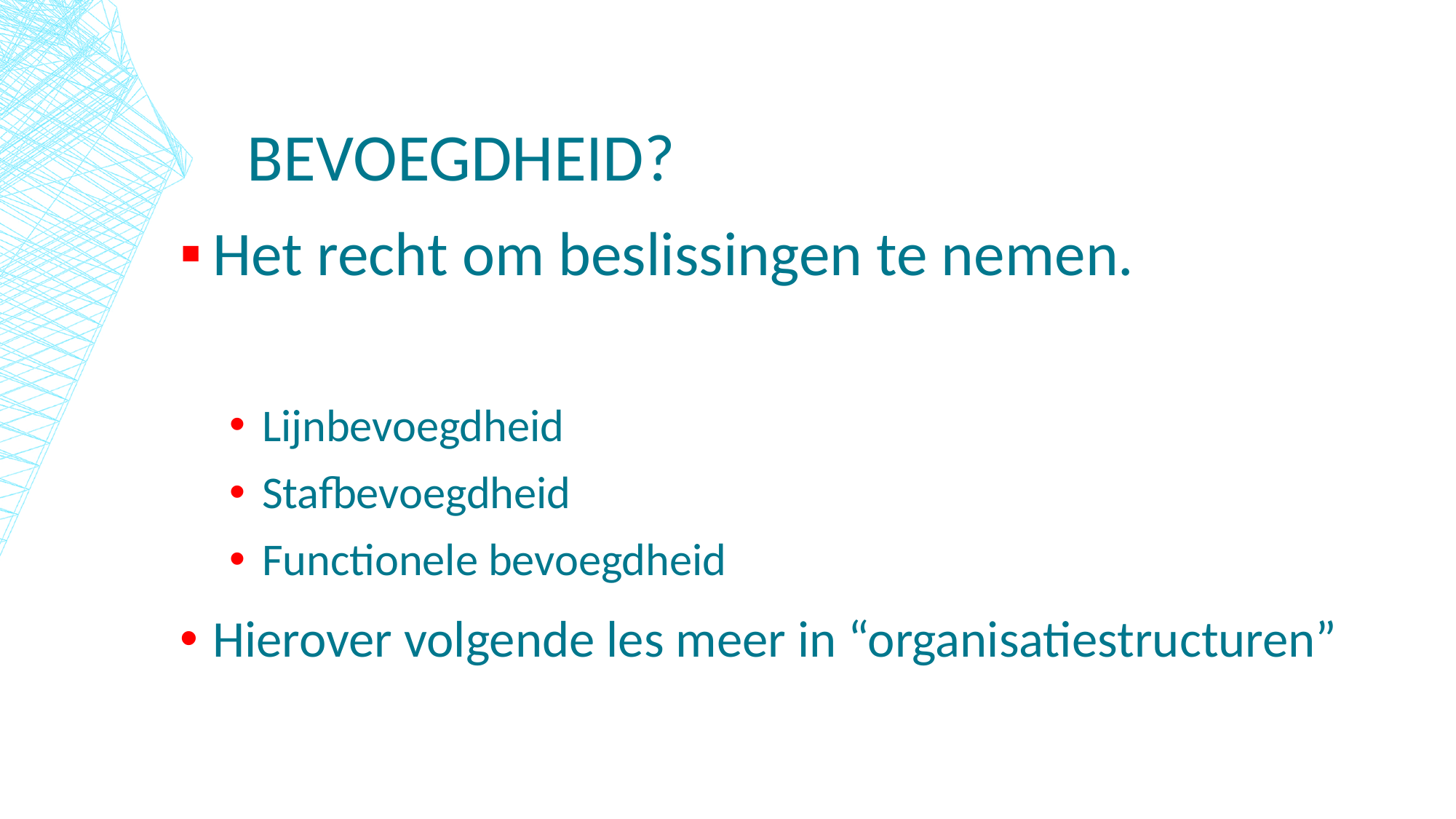

# Bevoegdheid?
Het recht om beslissingen te nemen.

Lijnbevoegdheid
Stafbevoegdheid
Functionele bevoegdheid
Hierover volgende les meer in “organisatiestructuren”